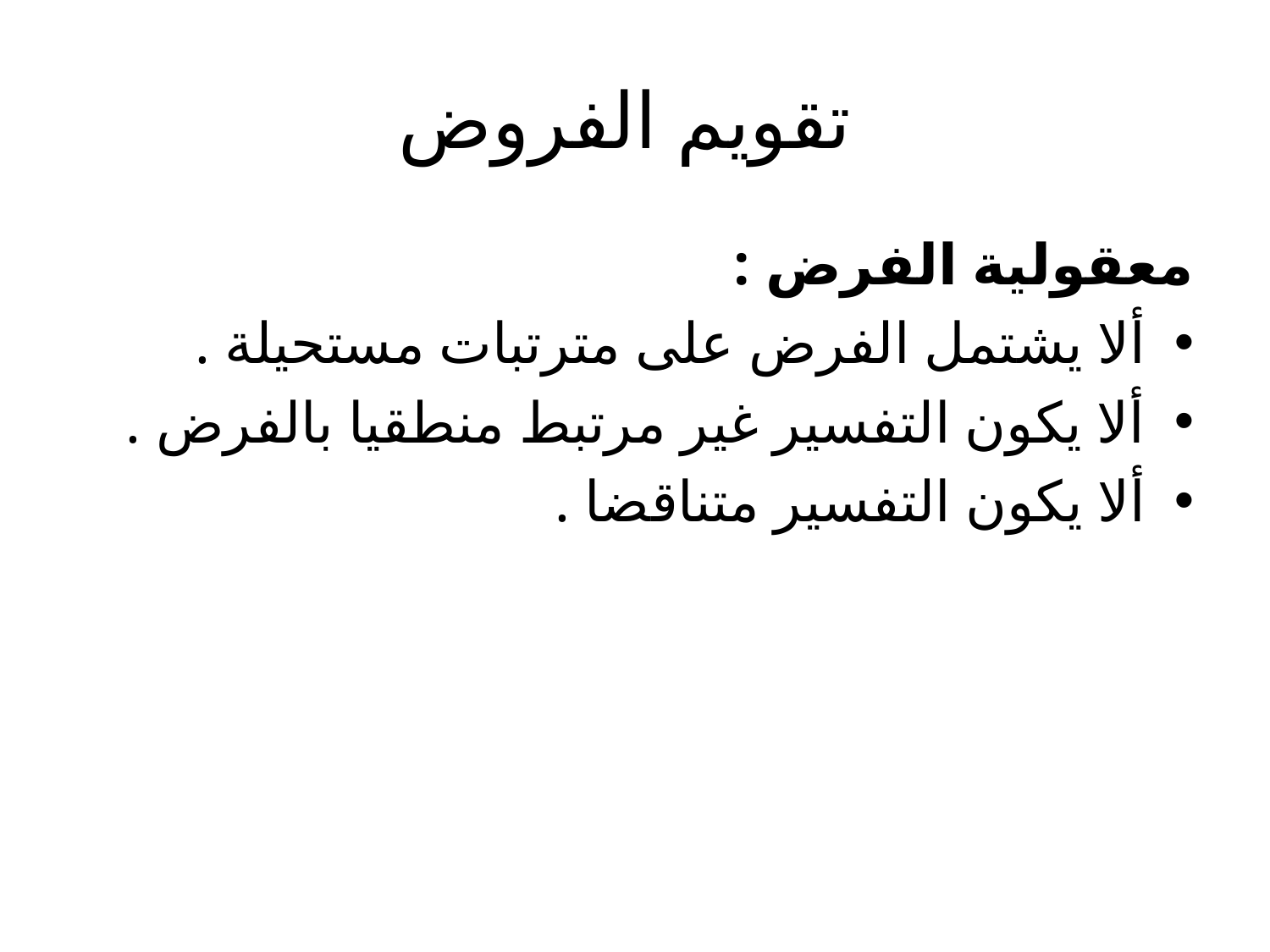

# تقويم الفروض
معقولية الفرض :
ألا يشتمل الفرض على مترتبات مستحيلة .
ألا يكون التفسير غير مرتبط منطقيا بالفرض .
ألا يكون التفسير متناقضا .